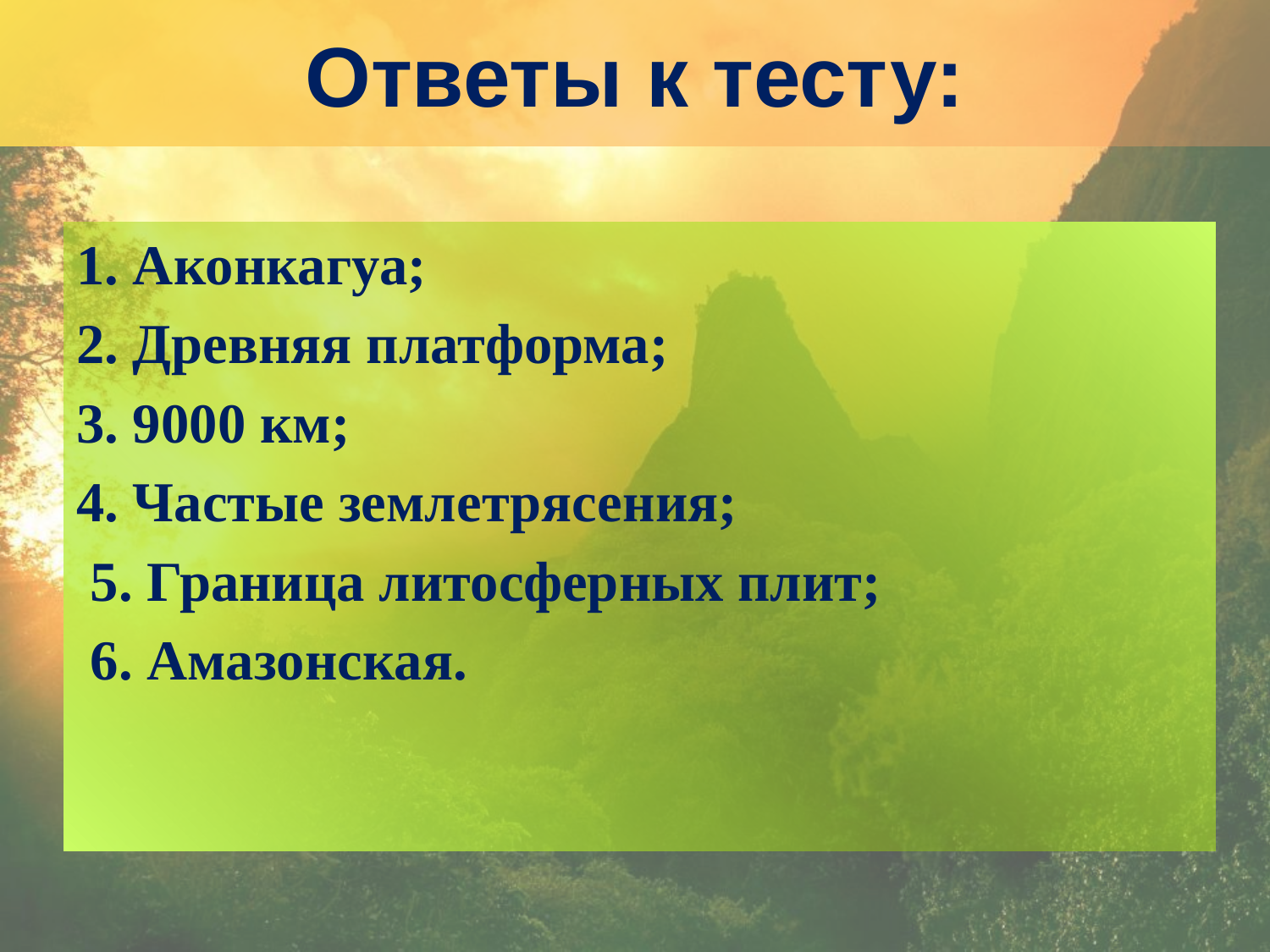

# Ответы к тесту:
1. Аконкагуа;
2. Древняя платформа;
3. 9000 км;
4. Частые землетрясения;
 5. Граница литосферных плит;
 6. Амазонская.